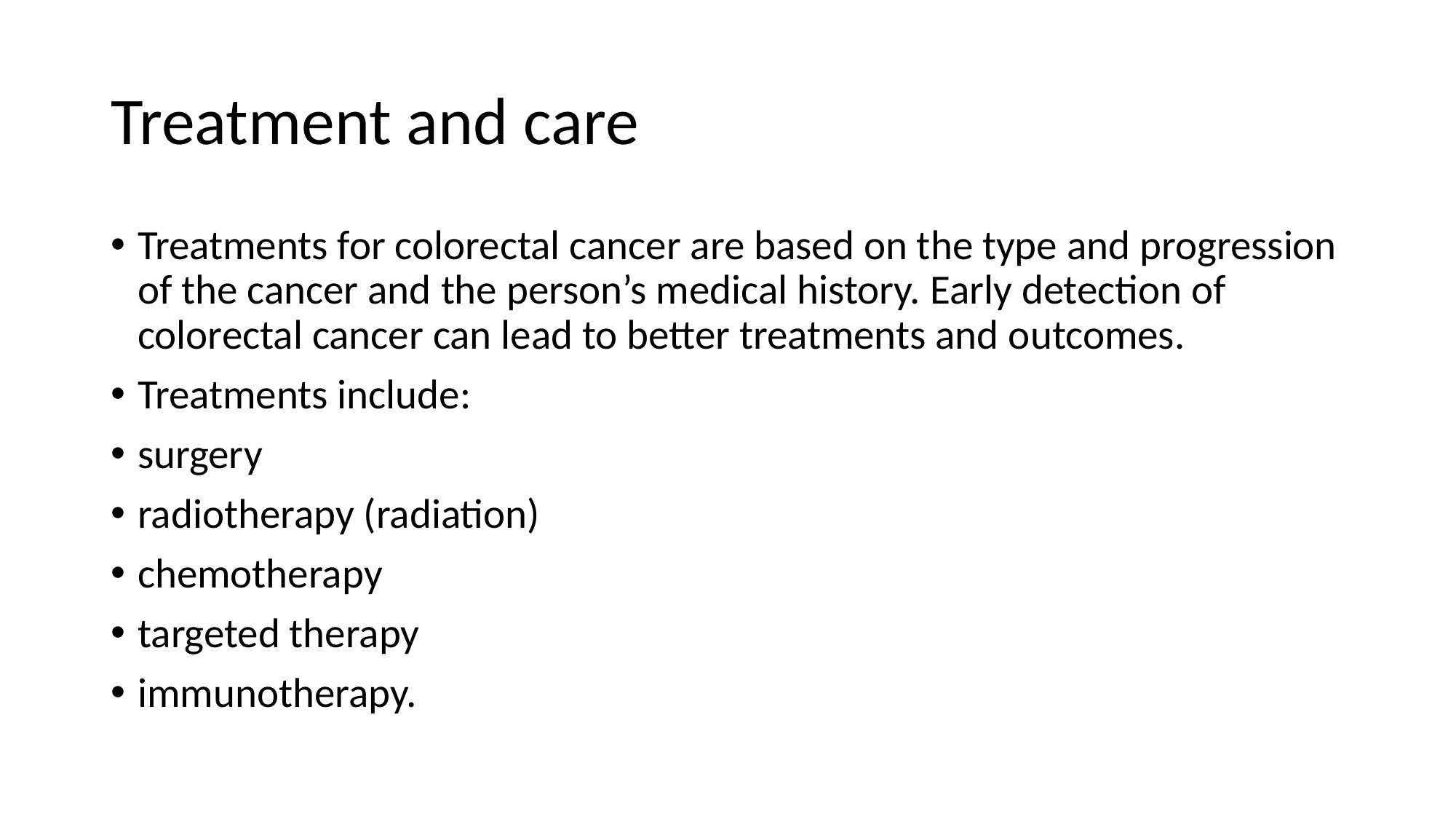

# Treatment and care
Treatments for colorectal cancer are based on the type and progression of the cancer and the person’s medical history. Early detection of colorectal cancer can lead to better treatments and outcomes.
Treatments include:
surgery
radiotherapy (radiation)
chemotherapy
targeted therapy
immunotherapy.